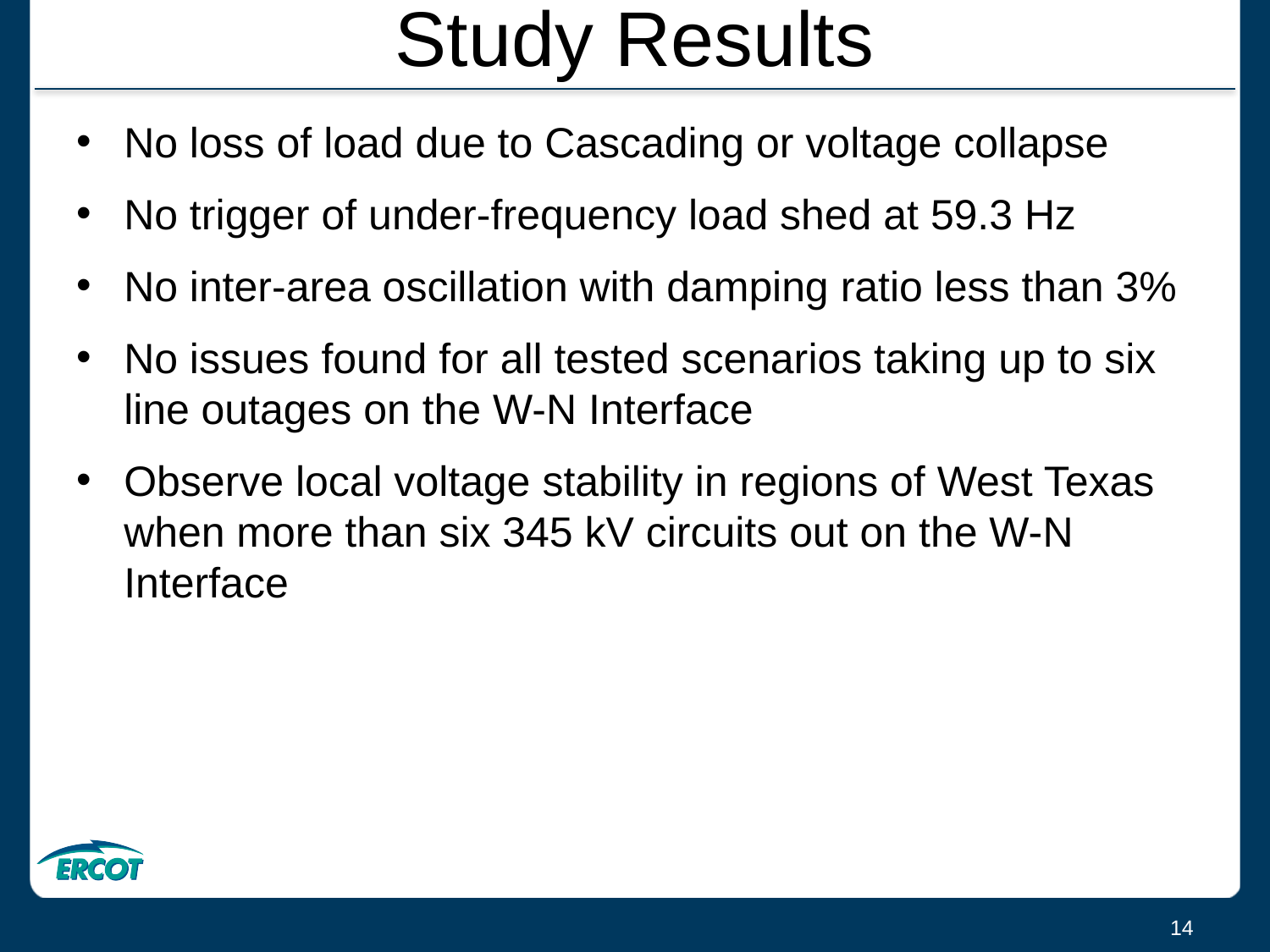

# Study Results
No loss of load due to Cascading or voltage collapse
No trigger of under-frequency load shed at 59.3 Hz
No inter-area oscillation with damping ratio less than 3%
No issues found for all tested scenarios taking up to six line outages on the W-N Interface
Observe local voltage stability in regions of West Texas when more than six 345 kV circuits out on the W-N Interface

14